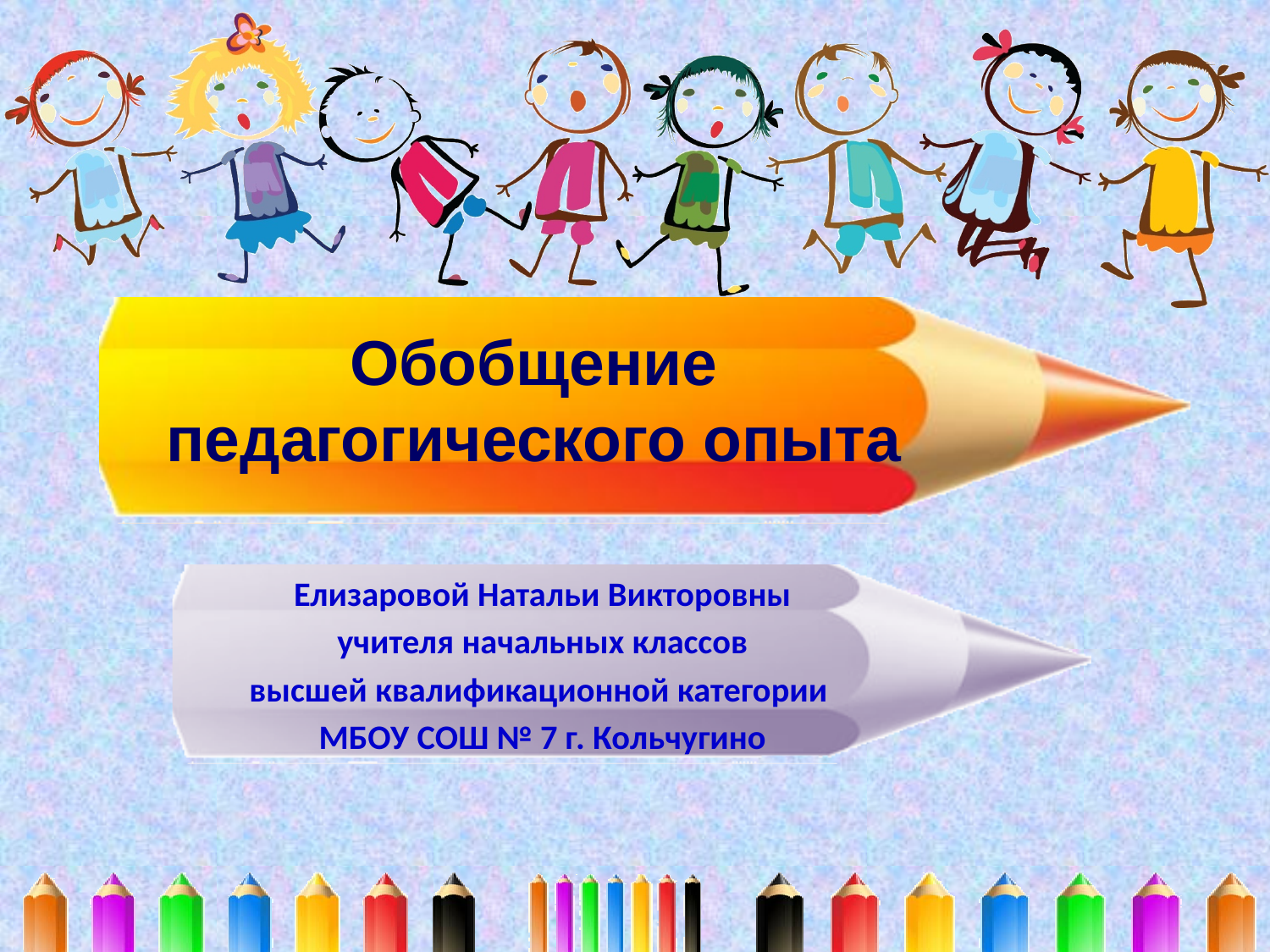

# Обобщение педагогического опыта
Елизаровой Натальи Викторовны
учителя начальных классов
высшей квалификационной категории
МБОУ СОШ № 7 г. Кольчугино